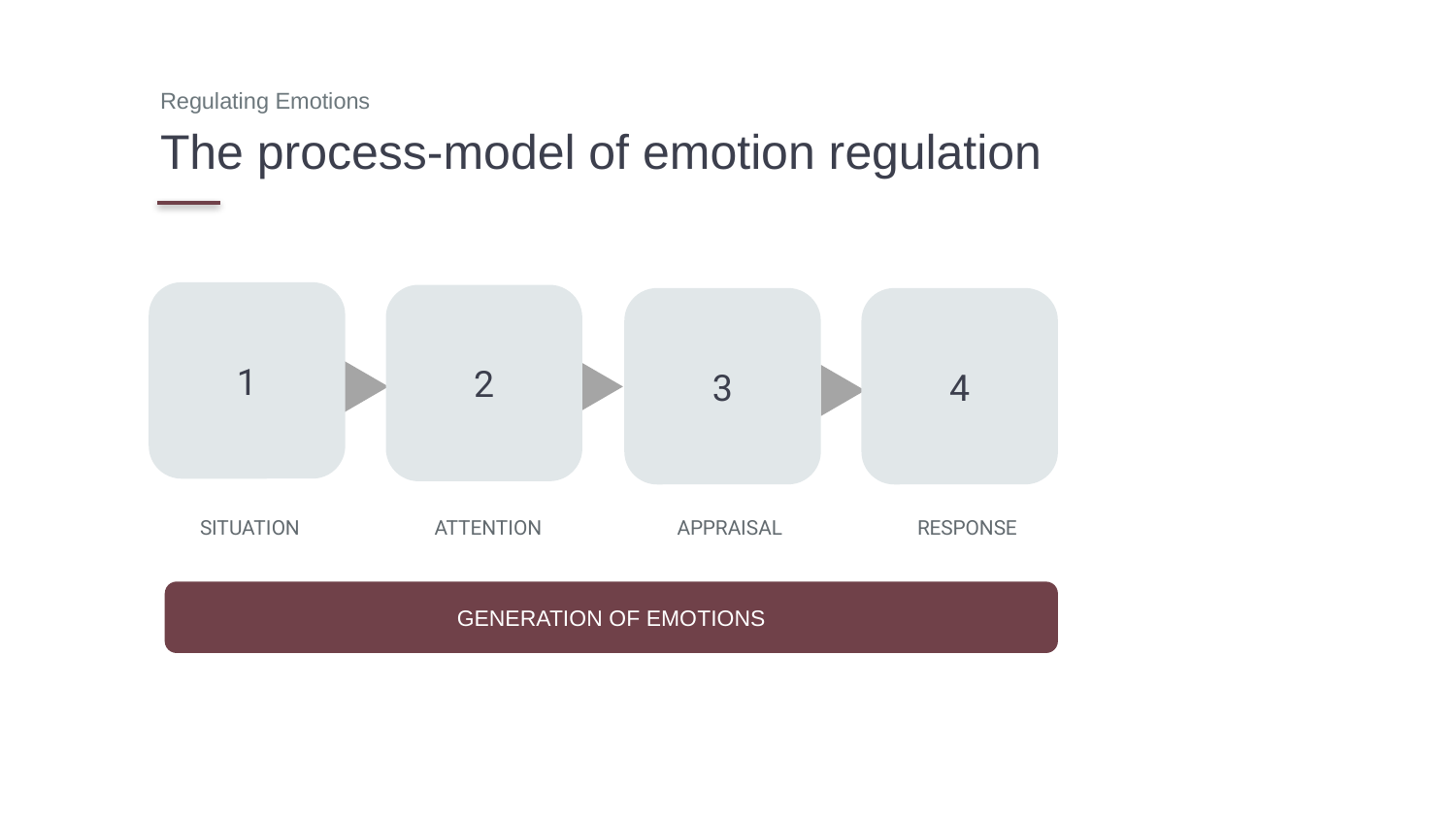

Regulating Emotions
# The process-model of emotion regulation
1
2
3
4

SITUATION
ATTENTION
APPRAISAL
RESPONSE
GENERATION OF EMOTIONS